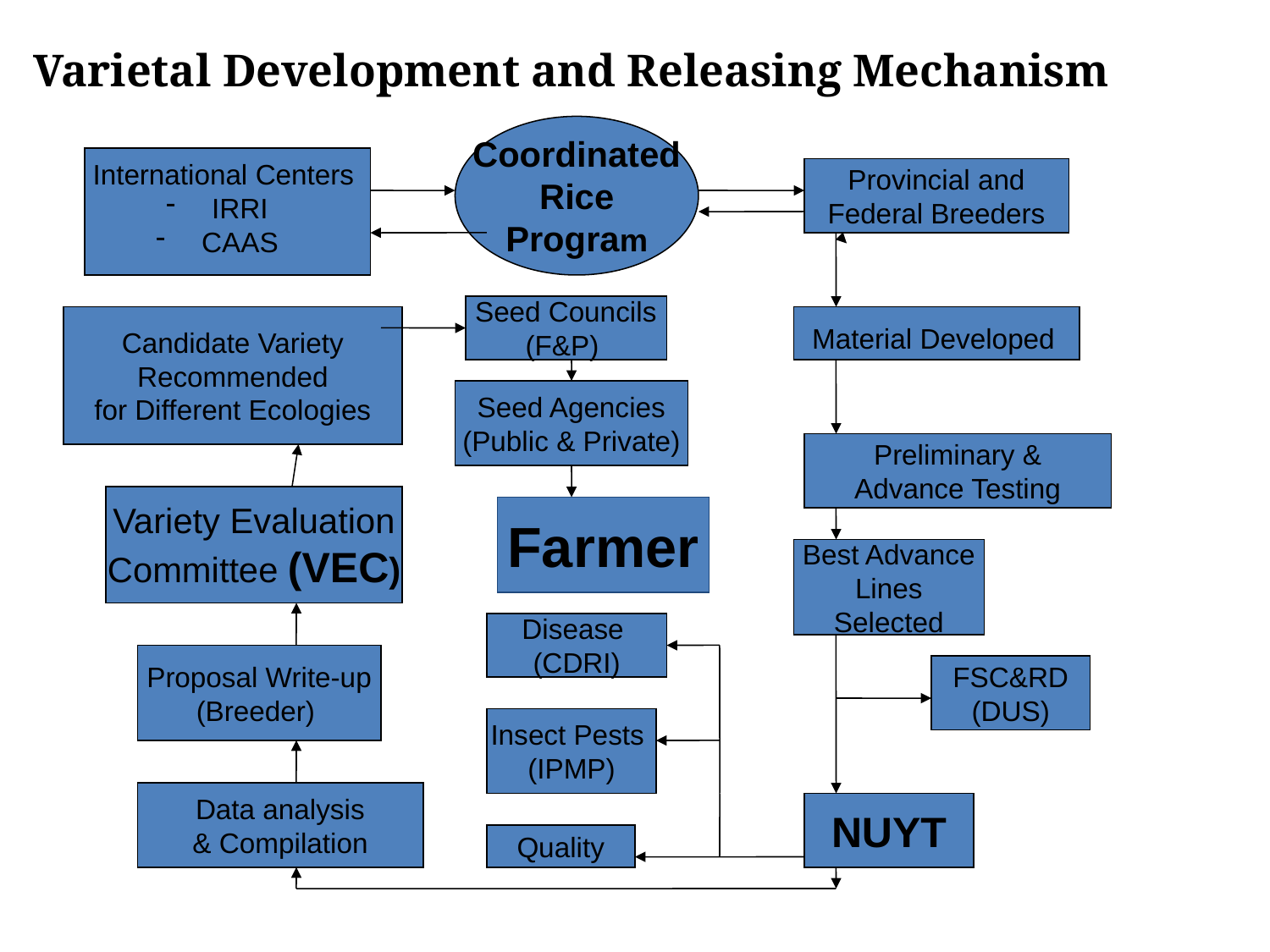

Varietal Development and Releasing Mechanism

Coordinated
Rice
Program

International Centers
  IRRI
  CAAS

Provincial and
Federal Breeders

Seed Councils
(F&P)
Candidate Variety
Recommended
for Different Ecologies

Material Developed

Seed Agencies
(Public & Private)
Preliminary &
Advance Testing

Variety Evaluation
Committee (VEC)
Farmer

Best Advance
Lines
Selected

Disease
(CDRI)

Proposal Write-up
(Breeder)

FSC&RD
(DUS)

Insect Pests
(IPMP)

Data analysis
& Compilation

NUYT
Quality